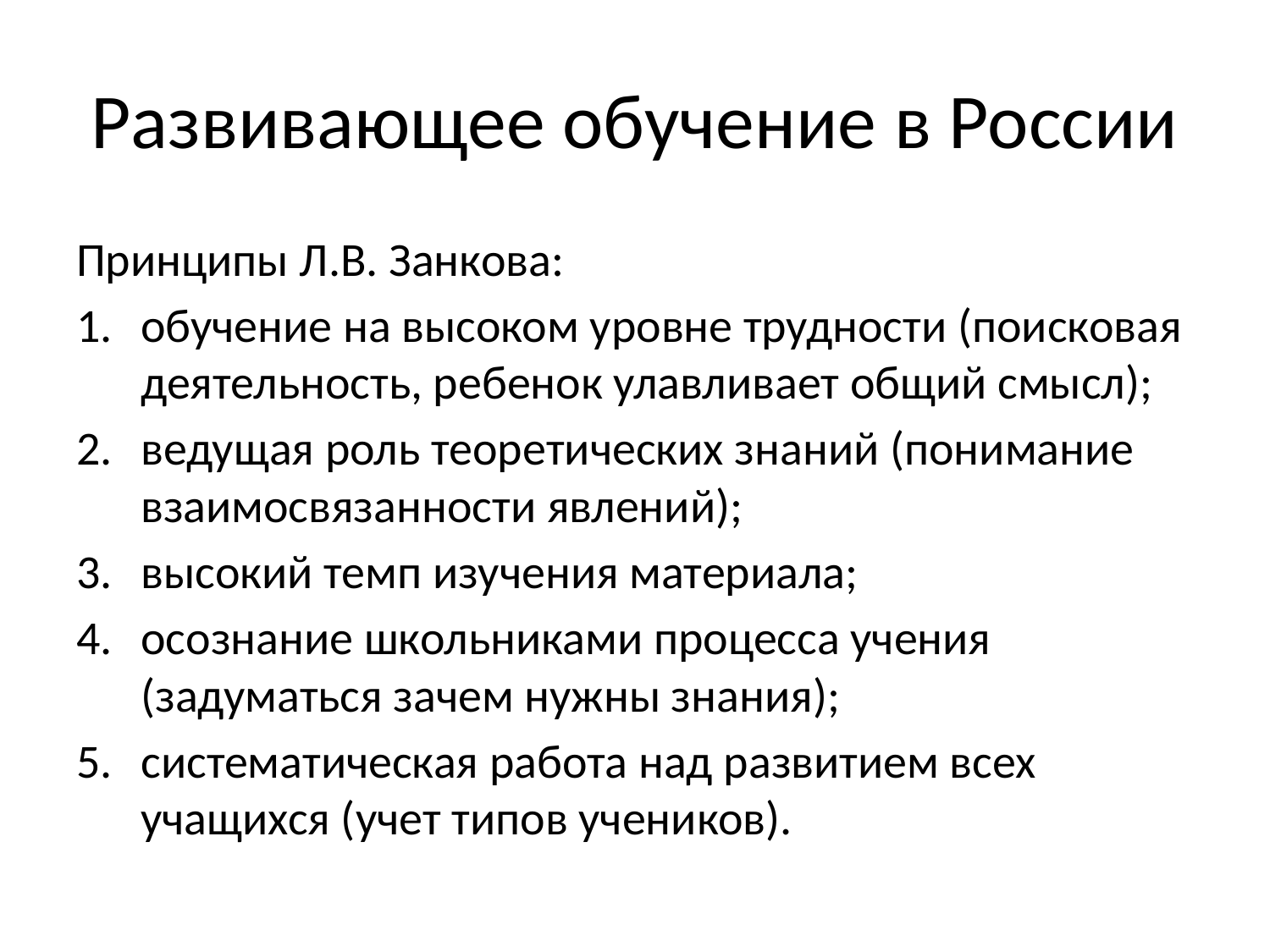

# Развивающее обучение в России
Принципы Л.В. Занкова:
обучение на высоком уровне трудности (поисковая деятельность, ребенок улавливает общий смысл);
ведущая роль теоретических знаний (понимание взаимосвязанности явлений);
высокий темп изучения материала;
осознание школьниками процесса учения (задуматься зачем нужны знания);
систематическая работа над развитием всех учащихся (учет типов учеников).